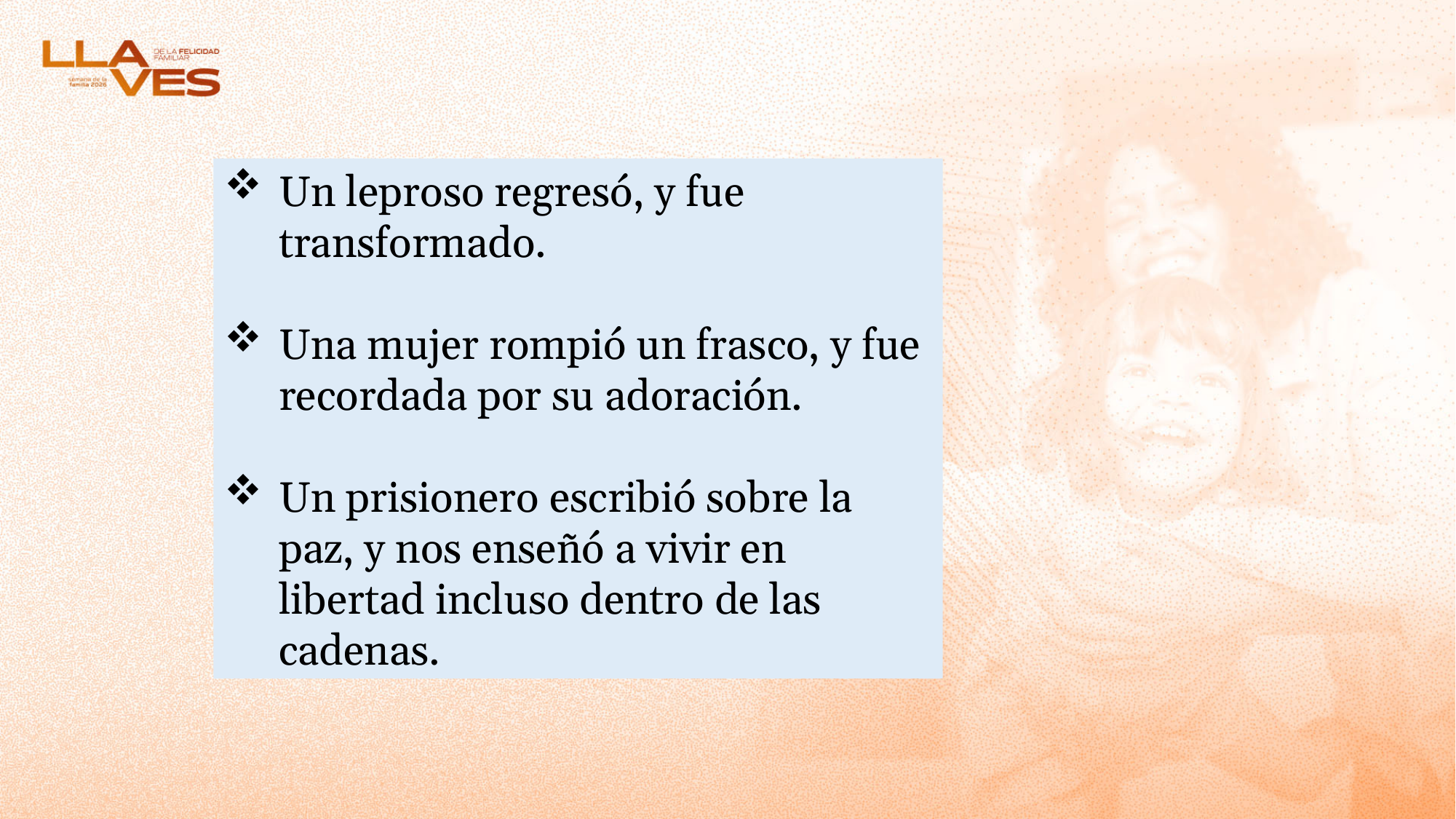

Un leproso regresó, y fue transformado.

Una mujer rompió un frasco, y fue recordada por su adoración.

Un prisionero escribió sobre la paz, y nos enseñó a vivir en libertad incluso dentro de las cadenas.